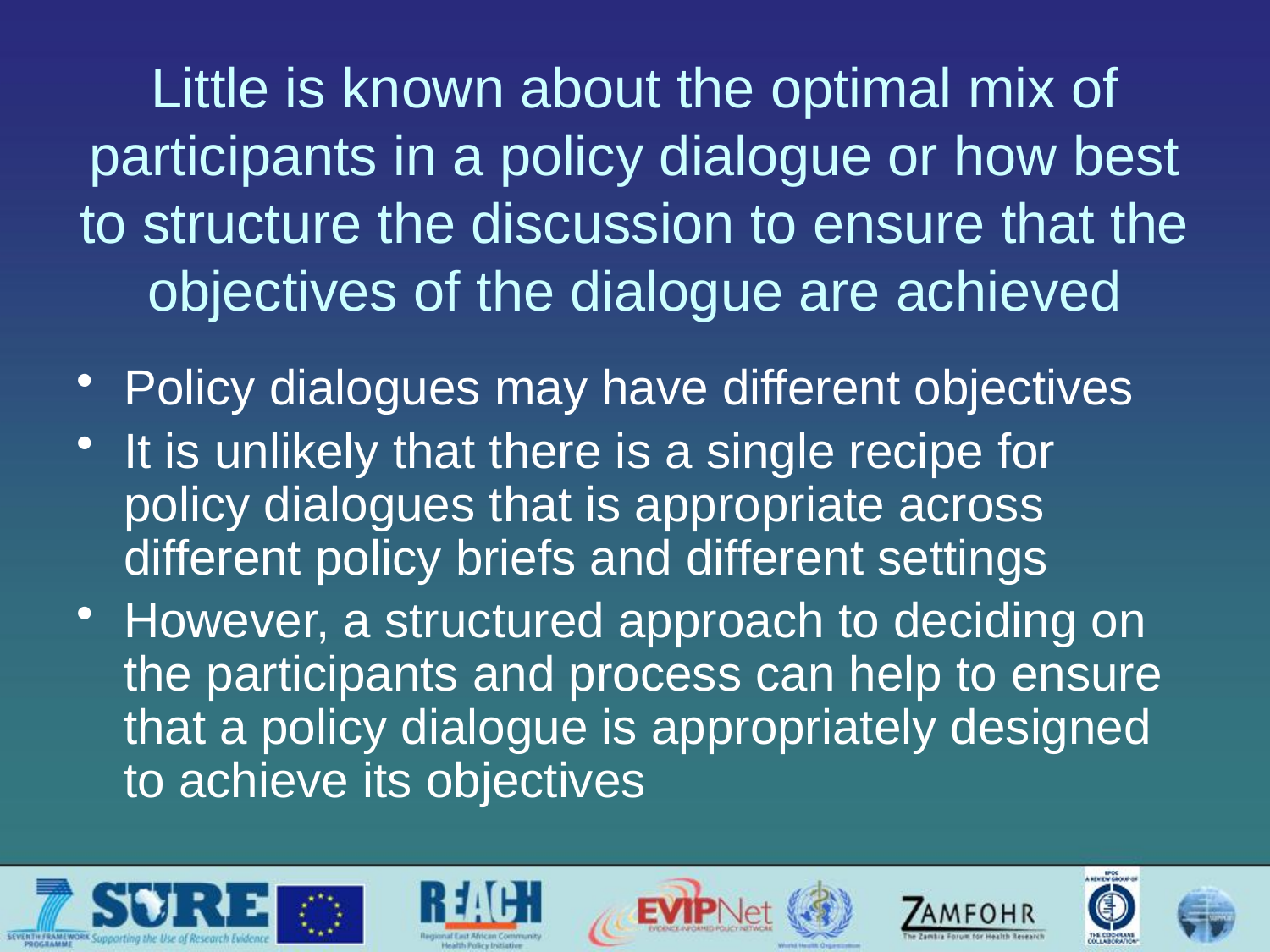

# Little is known about the optimal mix of participants in a policy dialogue or how best to structure the discussion to ensure that the objectives of the dialogue are achieved
Policy dialogues may have different objectives
It is unlikely that there is a single recipe for policy dialogues that is appropriate across different policy briefs and different settings
However, a structured approach to deciding on the participants and process can help to ensure that a policy dialogue is appropriately designed to achieve its objectives